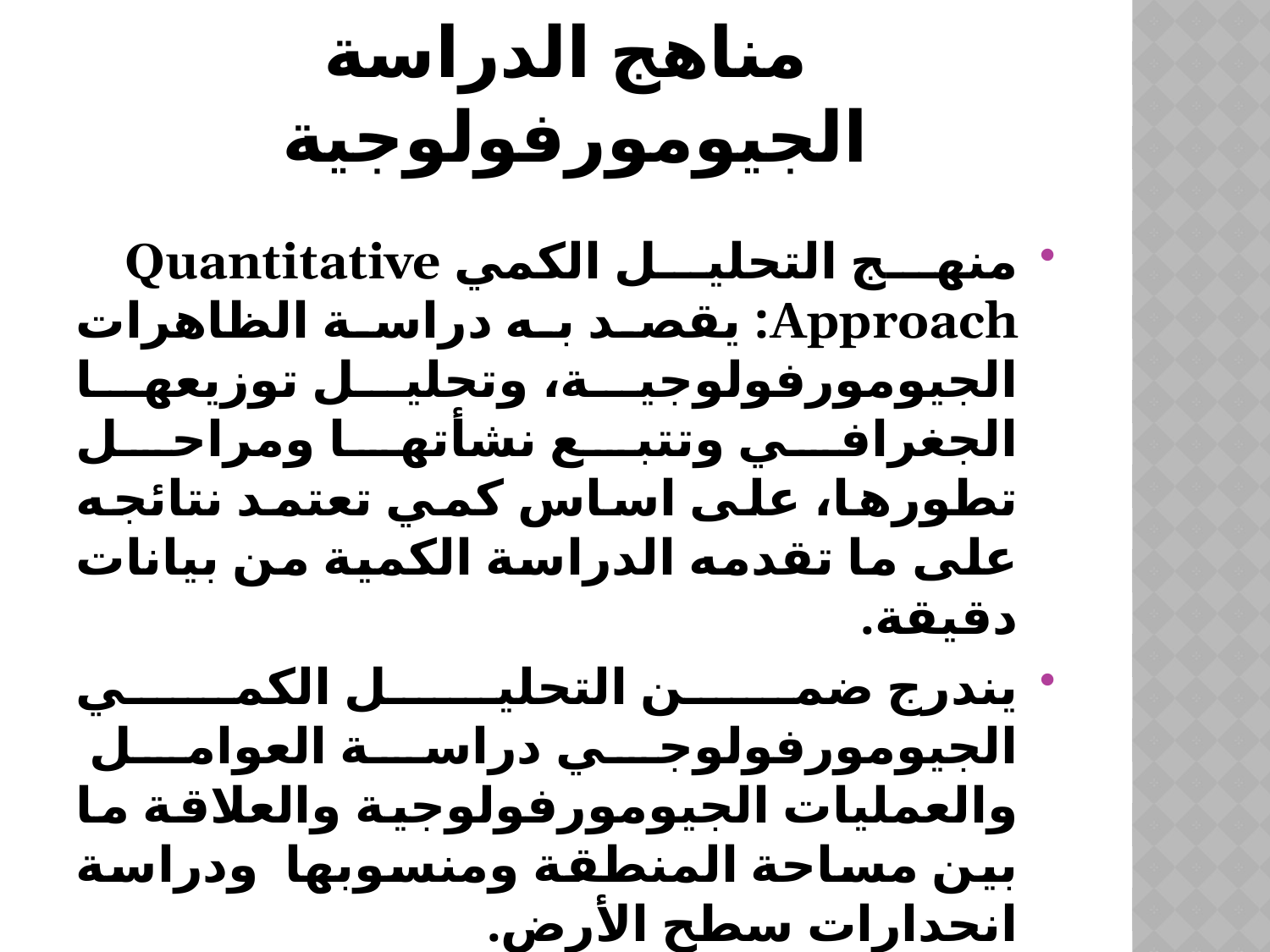

# مناهج الدراسة الجيومورفولوجية
منهج التحليل الكمي Quantitative Approach: يقصد به دراسة الظاهرات الجيومورفولوجية، وتحليل توزيعها الجغرافي وتتبع نشأتها ومراحل تطورها، على اساس كمي تعتمد نتائجه على ما تقدمه الدراسة الكمية من بيانات دقيقة.
يندرج ضمن التحليل الكمي الجيومورفولوجي دراسة العوامل  والعمليات الجيومورفولوجية والعلاقة ما بين مساحة المنطقة ومنسوبها  ودراسة انحدارات سطح الأرض.
وللتحليل الاستدلالي وضعت عدة معادلات لتوضيح العلاقات المتبادلة بين تأثير فعل عوامل التعرية والظاهرات التضاريسية.